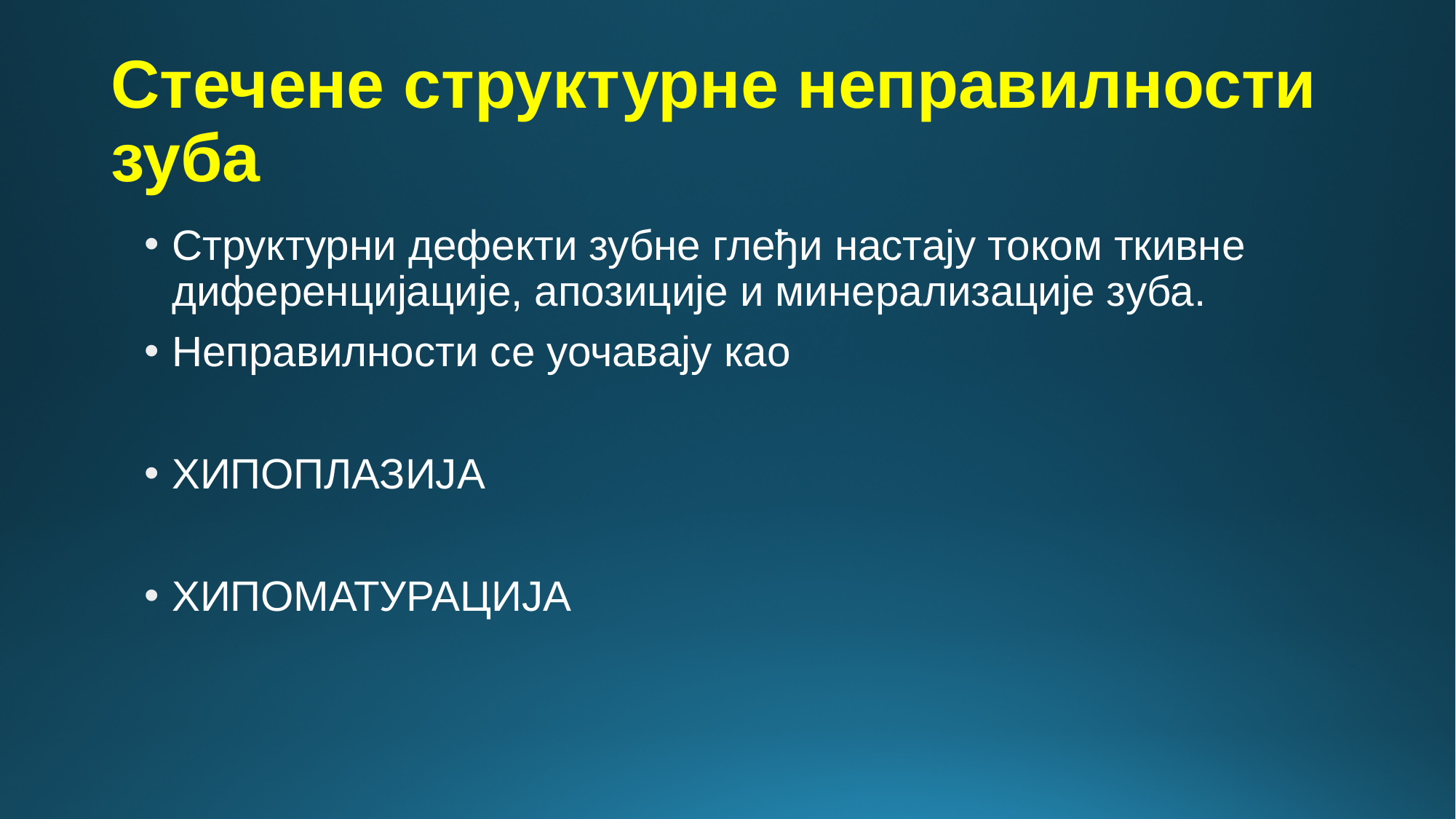

# Стечене структурне неправилности зуба
Структурни дефекти зубне глеђи настају током ткивне диференцијације, апозиције и минерализације зуба.
Неправилности се уочавају као

ХИПОПЛАЗИЈА

ХИПОМАТУРАЦИЈА